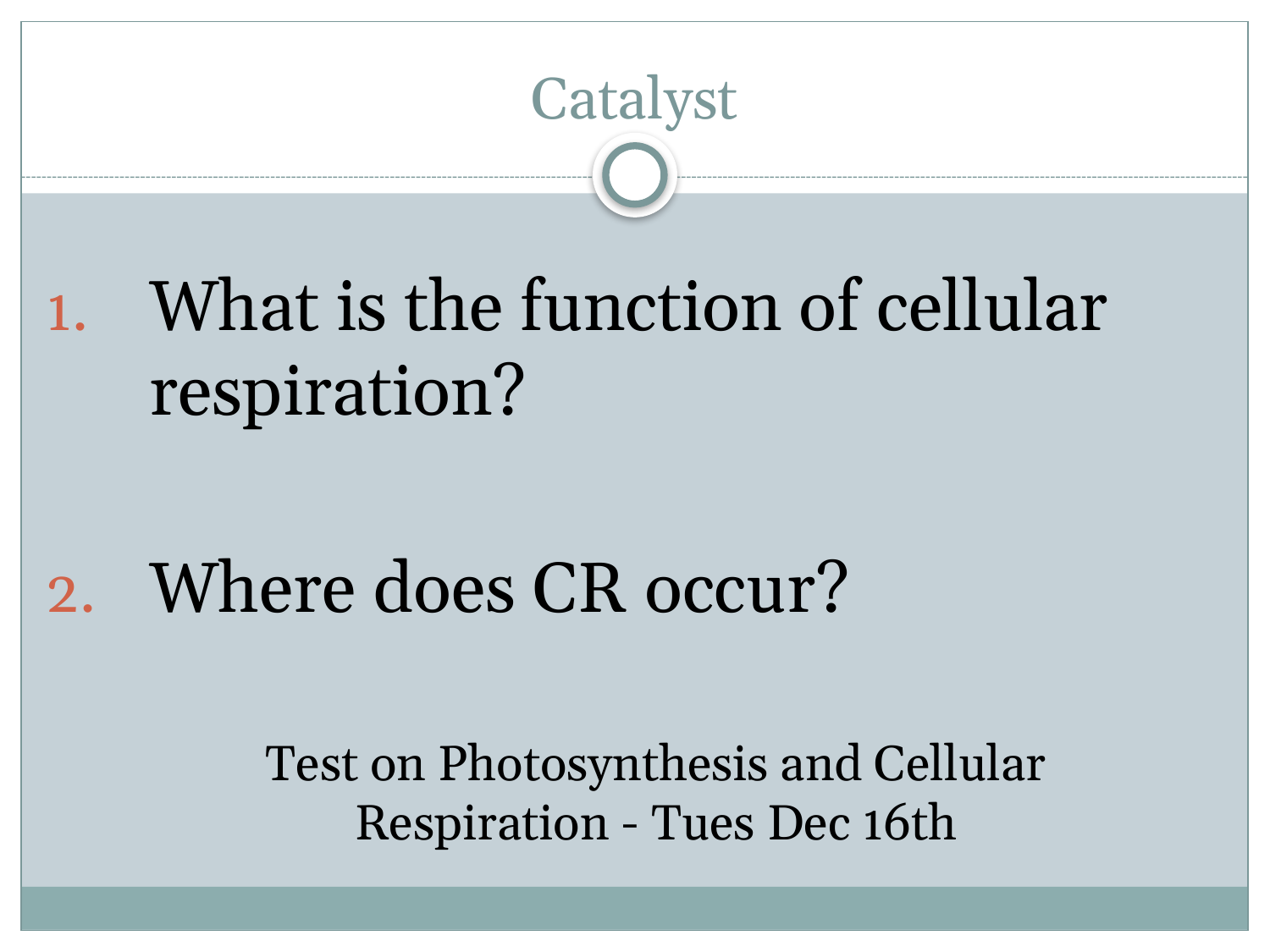

# Catalyst
What is the function of cellular respiration?

Where does CR occur?
Test on Photosynthesis and Cellular Respiration - Tues Dec 16th